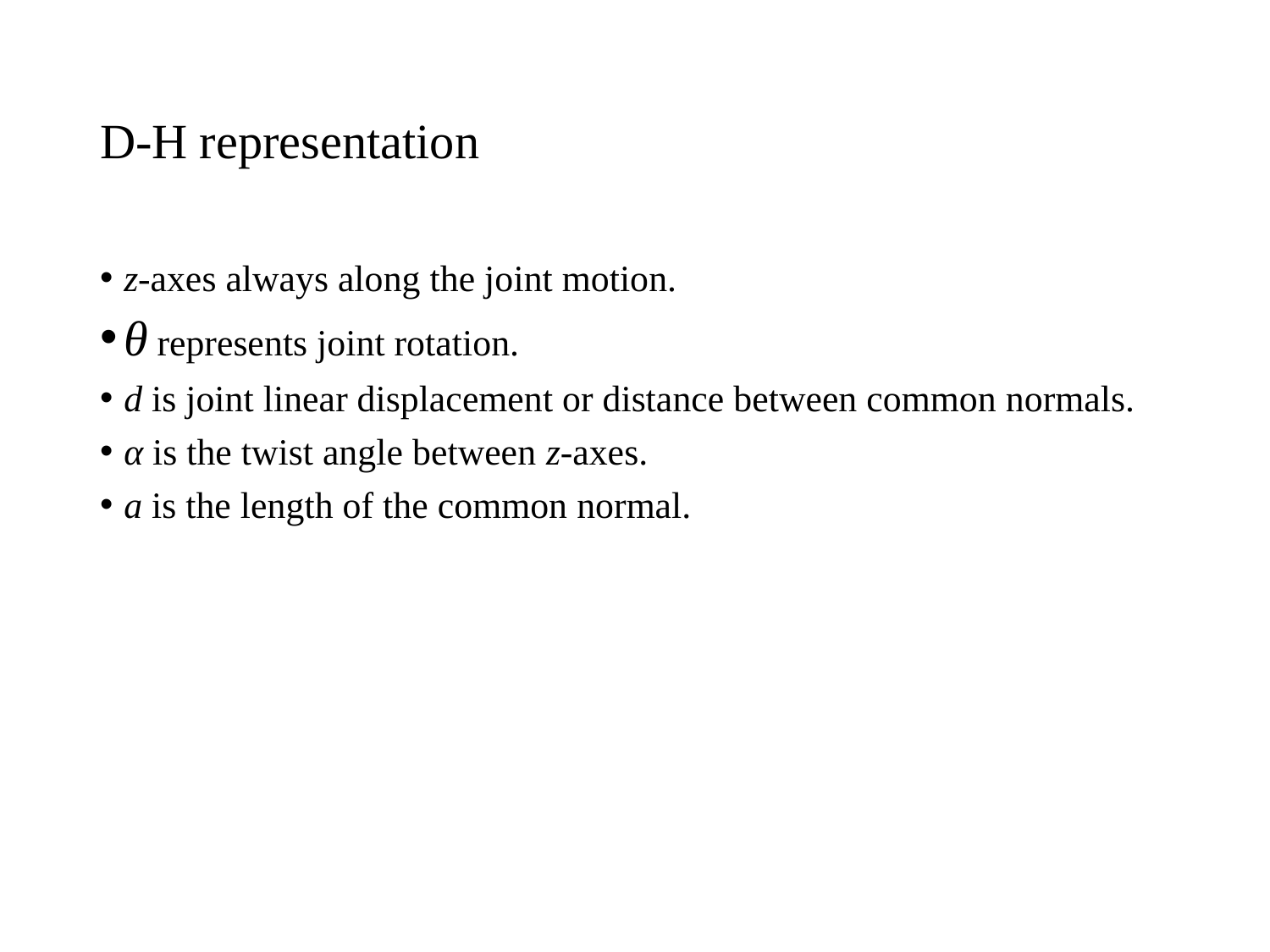

# D-H representation
z-axes always along the joint motion.
θ represents joint rotation.
d is joint linear displacement or distance between common normals.
α is the twist angle between z-axes.
a is the length of the common normal.